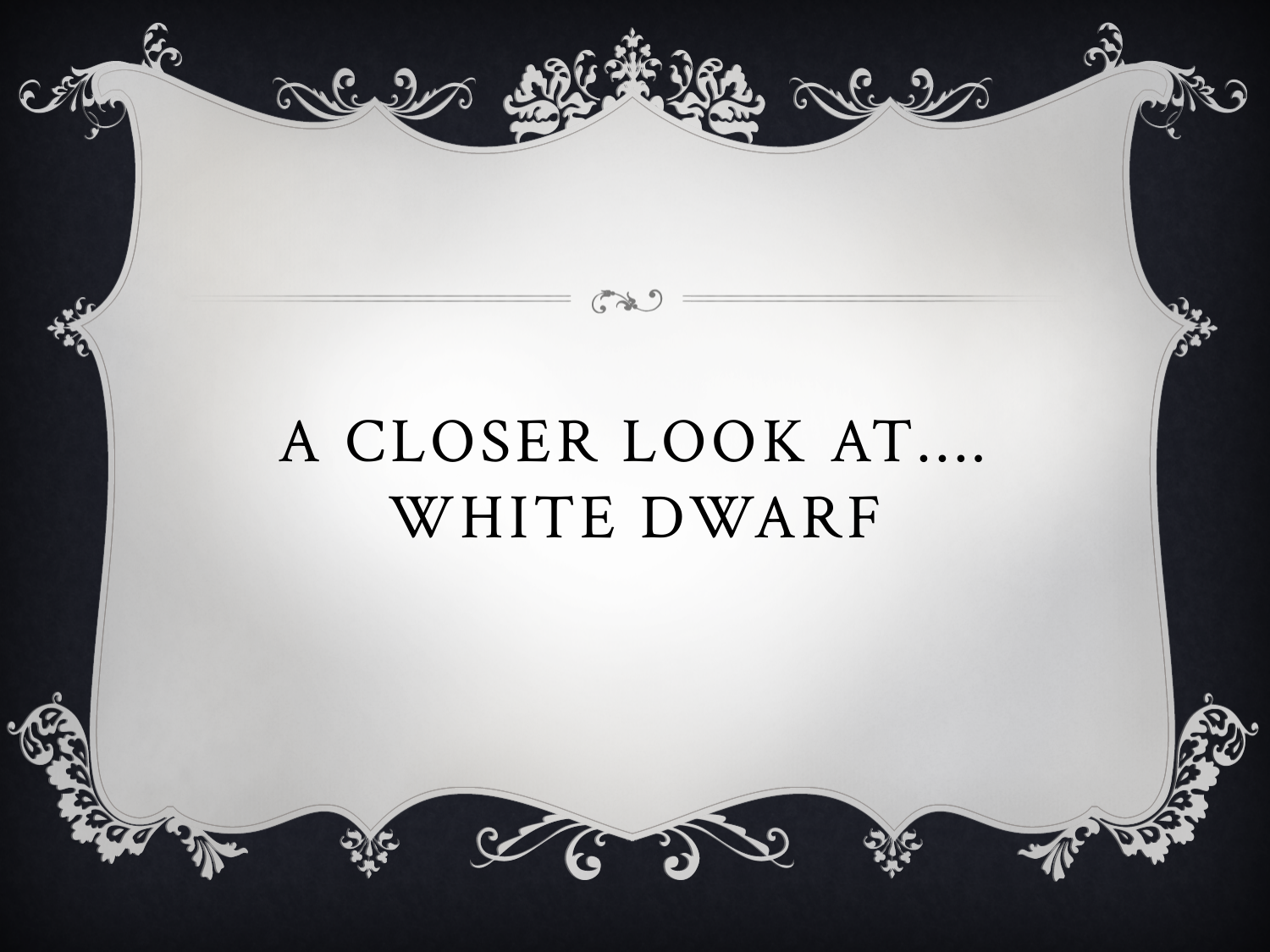

# A Closer Look At…. White Dwarf